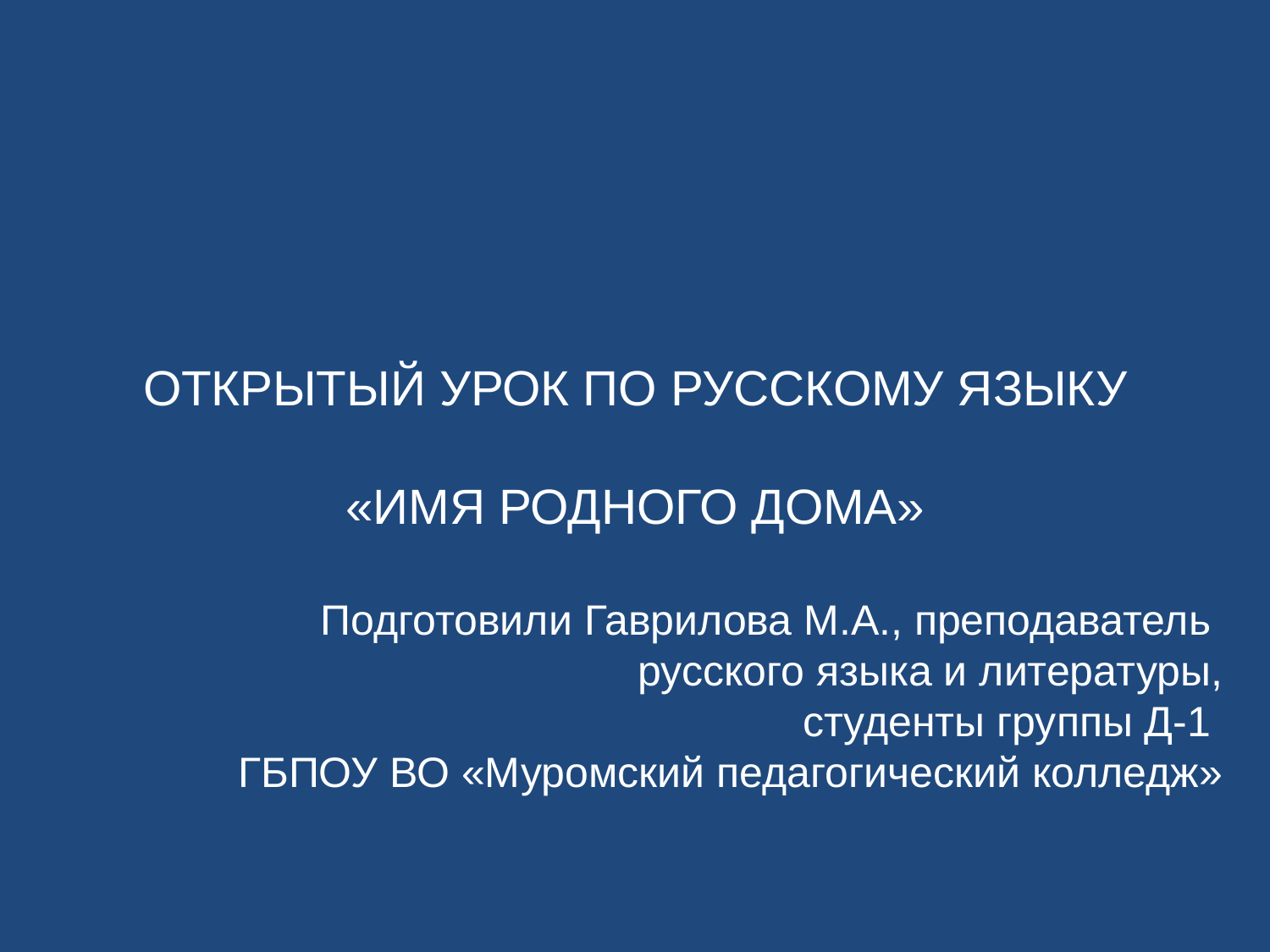

Открытый урок по русскому языку

«Имя родного дома»

Подготовили Гаврилова М.А., преподаватель
русского языка и литературы,
студенты группы Д-1
ГБПОУ ВО «Муромский педагогический колледж»